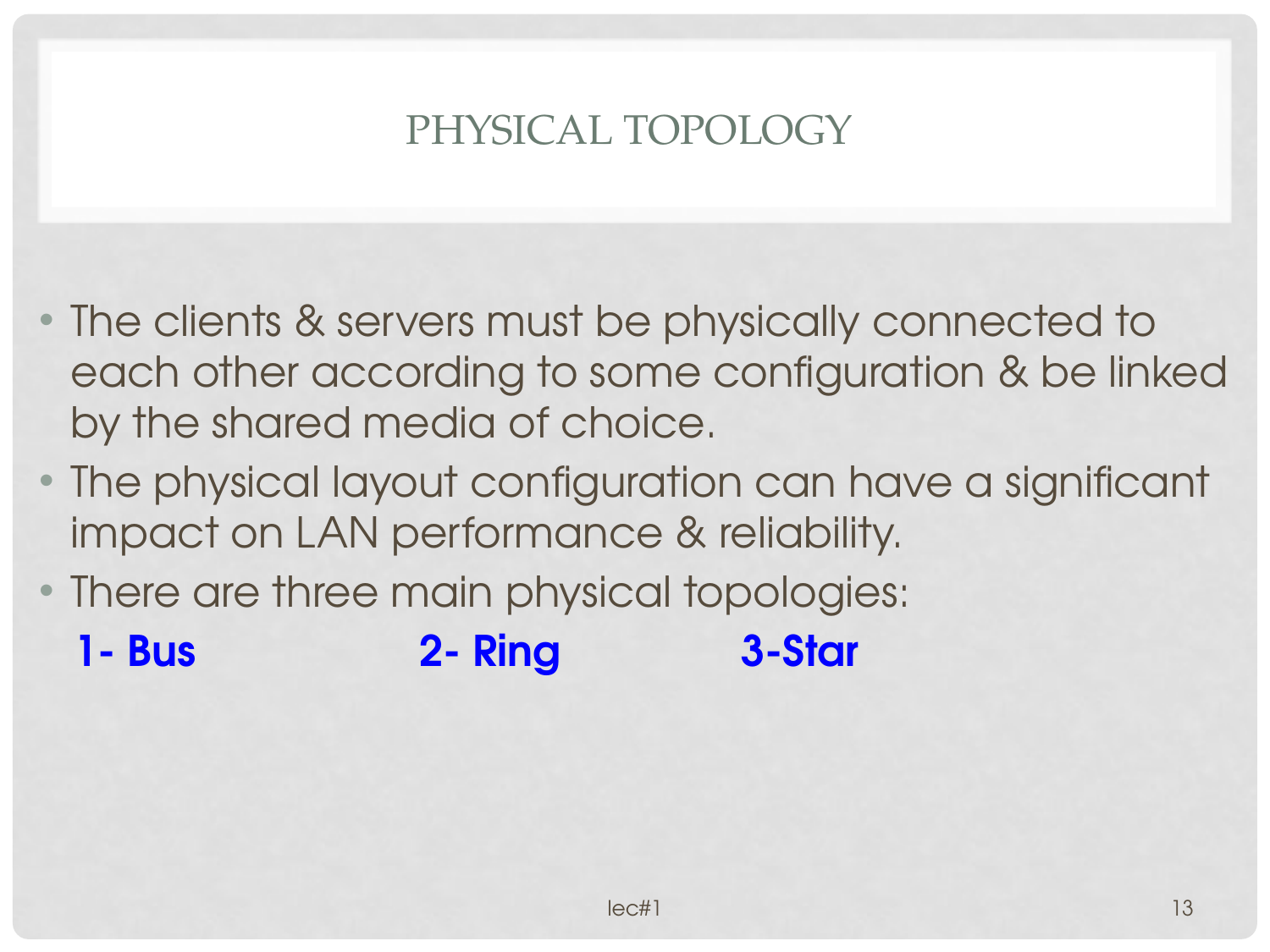

# Physical Topology

The clients & servers must be physically connected to each other according to some configuration & be linked by the shared media of choice.
The physical layout configuration can have a significant impact on LAN performance & reliability.
There are three main physical topologies:
   1- Bus		        2- Ring		   3-Star
lec#1
13